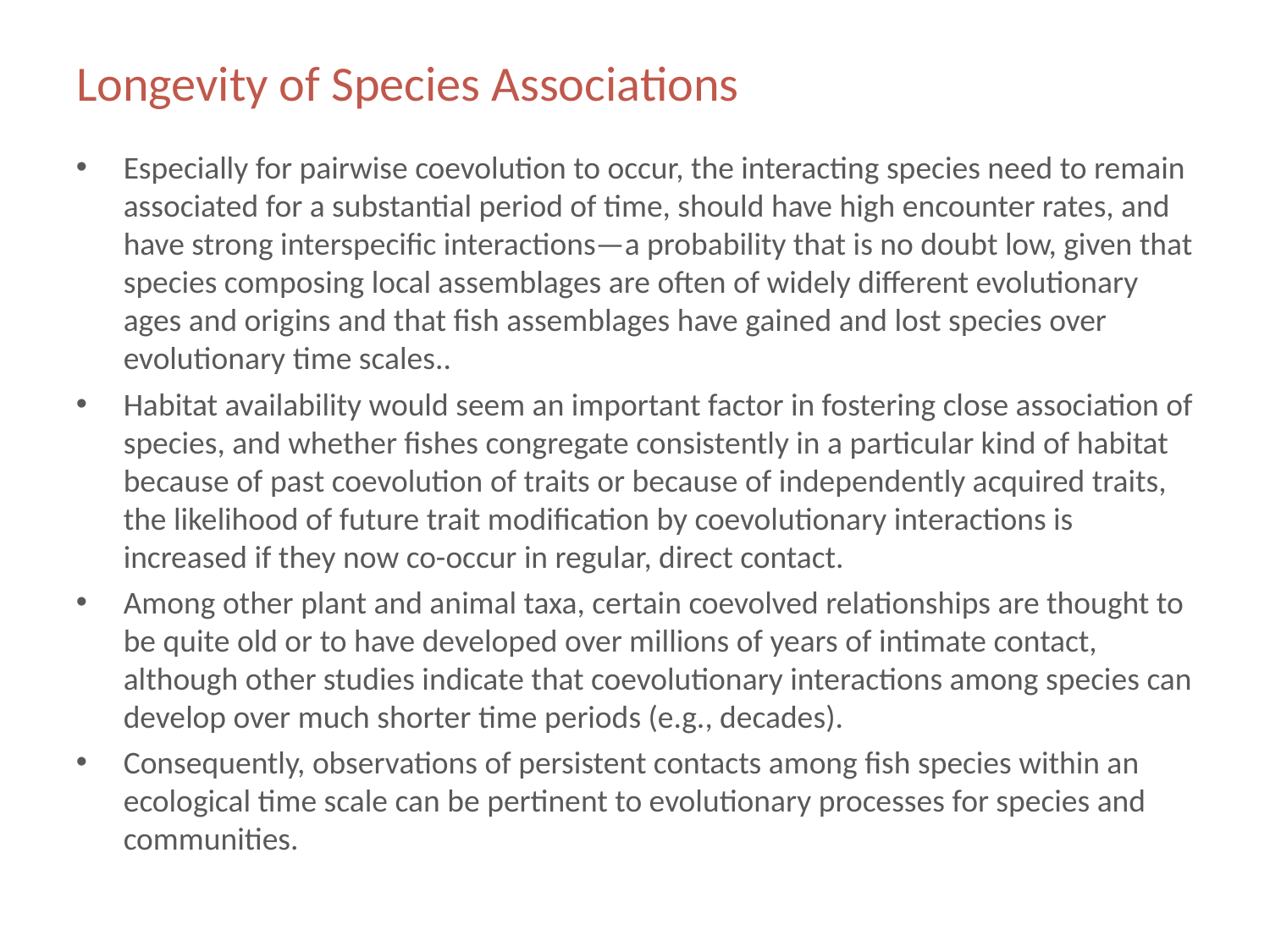

# Longevity of Species Associations
Especially for pairwise coevolution to occur, the interacting species need to remain associated for a substantial period of time, should have high encounter rates, and have strong interspecific interactions—a probability that is no doubt low, given that species composing local assemblages are often of widely different evolutionary ages and origins and that fish assemblages have gained and lost species over evolutionary time scales..
Habitat availability would seem an important factor in fostering close association of species, and whether fishes congregate consistently in a particular kind of habitat because of past coevolution of traits or because of independently acquired traits, the likelihood of future trait modification by coevolutionary interactions is increased if they now co-occur in regular, direct contact.
Among other plant and animal taxa, certain coevolved relationships are thought to be quite old or to have developed over millions of years of intimate contact, although other studies indicate that coevolutionary interactions among species can develop over much shorter time periods (e.g., decades).
Consequently, observations of persistent contacts among fish species within an ecological time scale can be pertinent to evolutionary processes for species and communities.